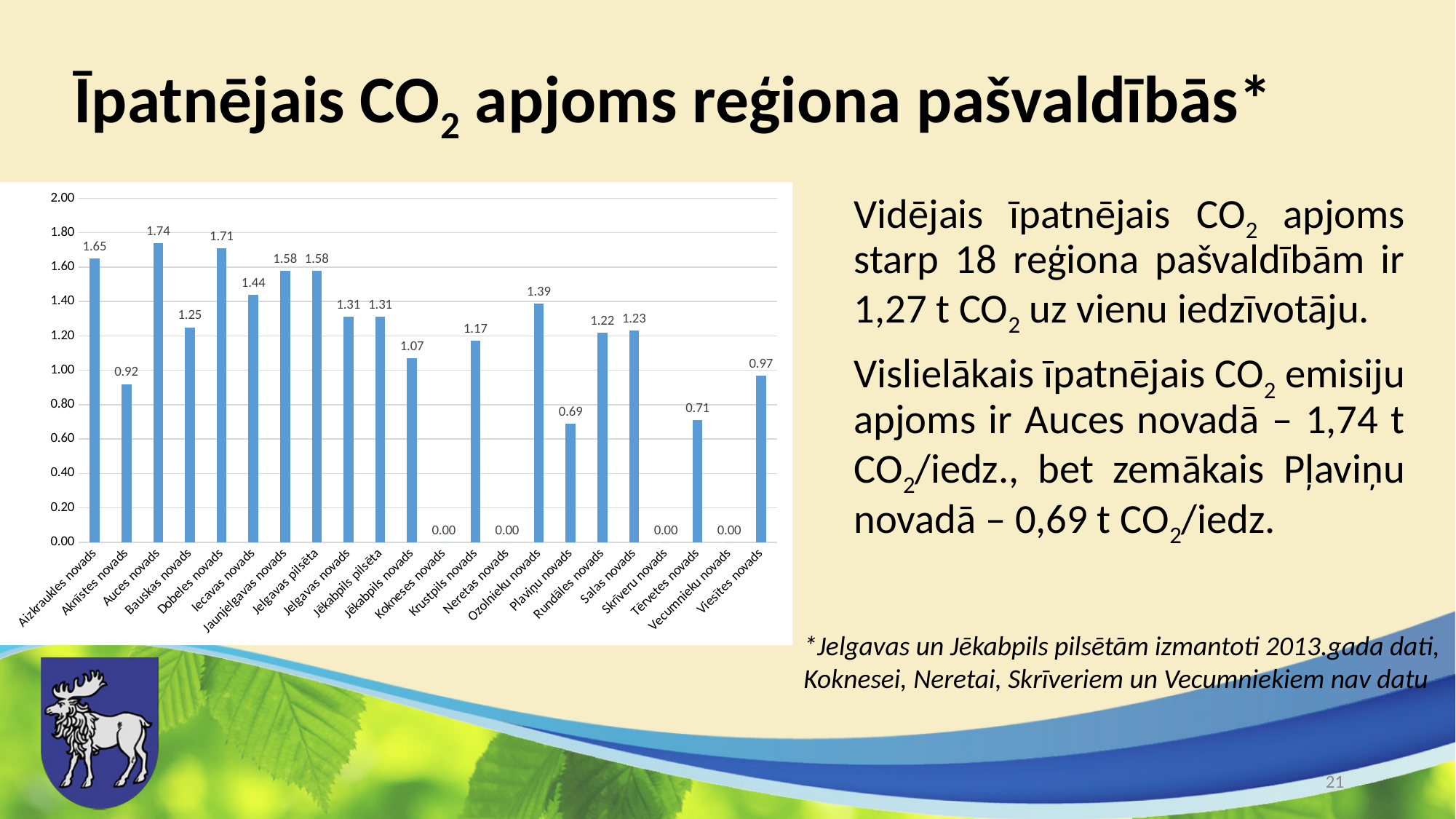

# Īpatnējais CO2 apjoms reģiona pašvaldībās*

### Chart

| Category |  |
|---|---|
| Aizkraukles novads | 1.65 |
| Aknīstes novads | 0.92 |
| Auces novads | 1.74 |
| Bauskas novads | 1.25 |
| Dobeles novads | 1.71 |
| Iecavas novads | 1.44 |
| Jaunjelgavas novads | 1.58 |
| Jelgavas pilsēta | 1.58 |
| Jelgavas novads | 1.31 |
| Jēkabpils pilsēta | 1.31 |
| Jēkabpils novads | 1.07 |
| Kokneses novads | 0.0 |
| Krustpils novads | 1.17 |
| Neretas novads | 0.0 |
| Ozolnieku novads | 1.39 |
| Plaviņu novads | 0.69 |
| Rundāles novads | 1.22 |
| Salas novads | 1.23 |
| Skrīveru novads | 0.0 |
| Tērvetes novads | 0.71 |
| Vecumnieku novads | 0.0 |
| Viesītes novads | 0.97 |
Vidējais īpatnējais CO2 apjoms starp 18 reģiona pašvaldībām ir 1,27 t CO2 uz vienu iedzīvotāju.
Vislielākais īpatnējais CO2 emisiju apjoms ir Auces novadā – 1,74 t CO2/iedz., bet zemākais Pļaviņu novadā – 0,69 t CO2/iedz.
*Jelgavas un Jēkabpils pilsētām izmantoti 2013.gada dati, Koknesei, Neretai, Skrīveriem un Vecumniekiem nav datu
21